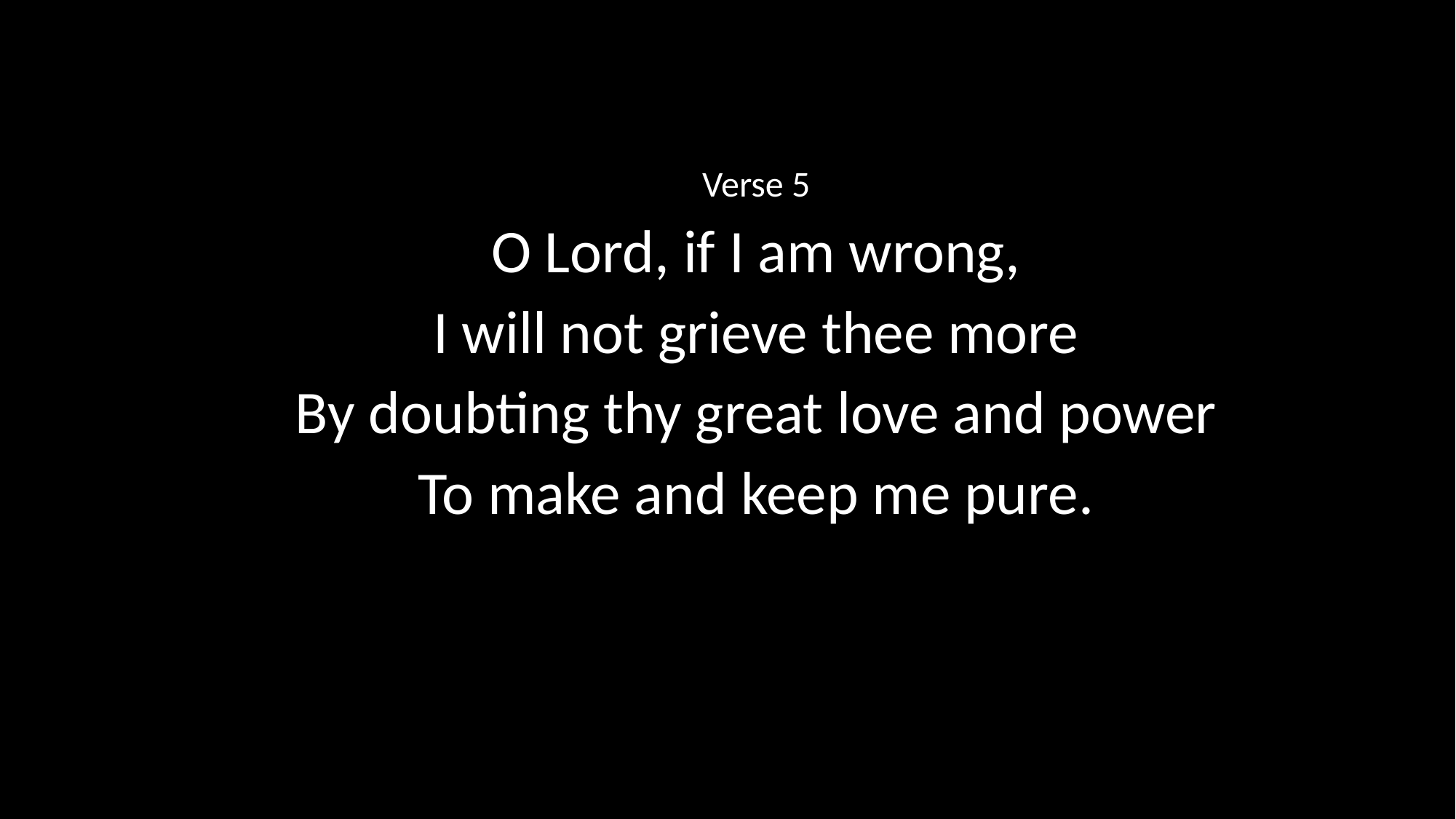

Verse 5
O Lord, if I am wrong,
I will not grieve thee more
By doubting thy great love and power
To make and keep me pure.